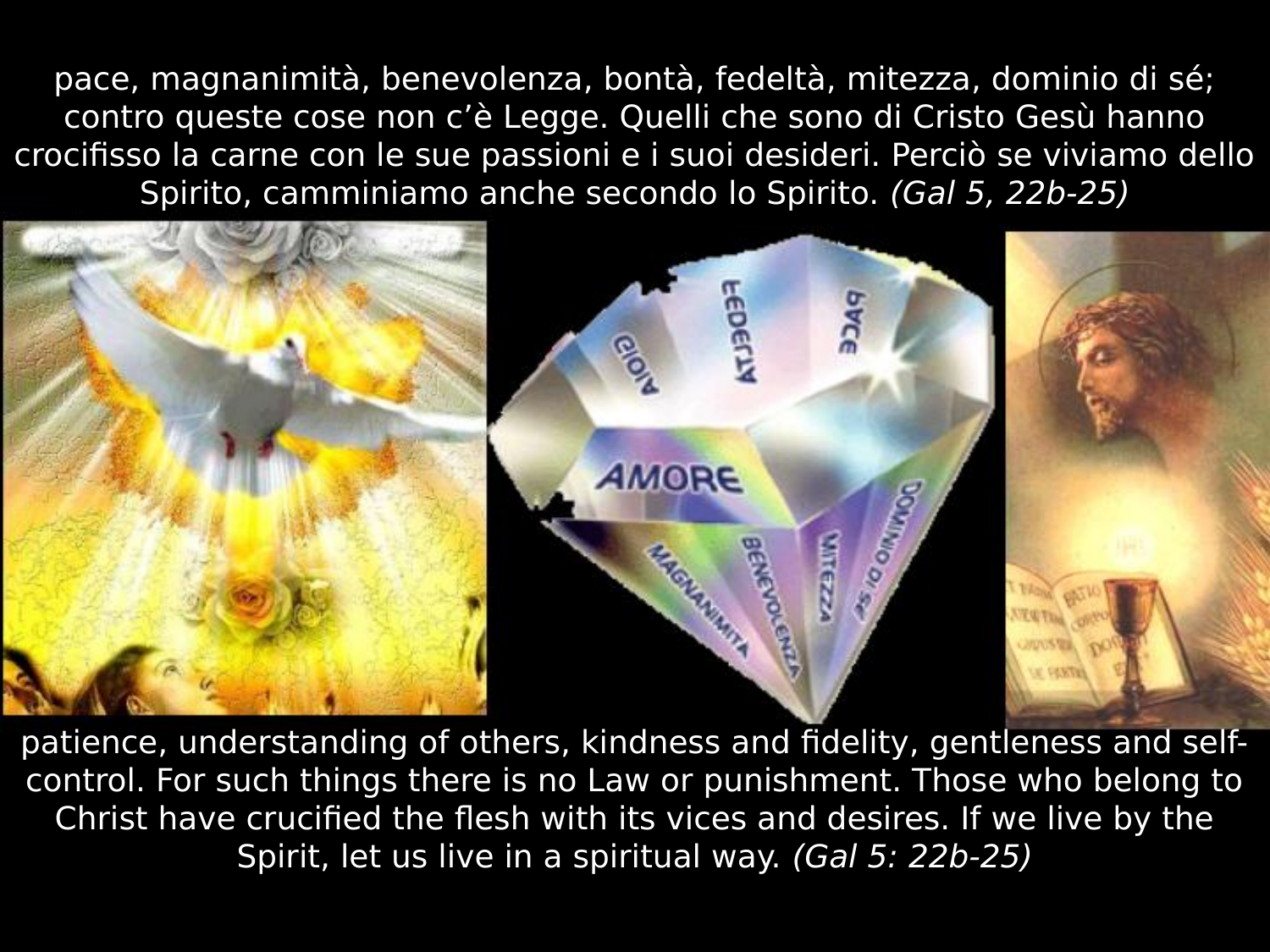

# pace, magnanimità, benevolenza, bontà, fedeltà, mitezza, dominio di sé; contro queste cose non c’è Legge. Quelli che sono di Cristo Gesù hanno crocifisso la carne con le sue passioni e i suoi desideri. Perciò se viviamo dello Spirito, camminiamo anche secondo lo Spirito. (Gal 5, 22b-25)
patience, understanding of others, kindness and fidelity, gentleness and self-control. For such things there is no Law or punishment. Those who belong to Christ have crucified the flesh with its vices and desires. If we live by the Spirit, let us live in a spiritual way. (Gal 5: 22b-25)